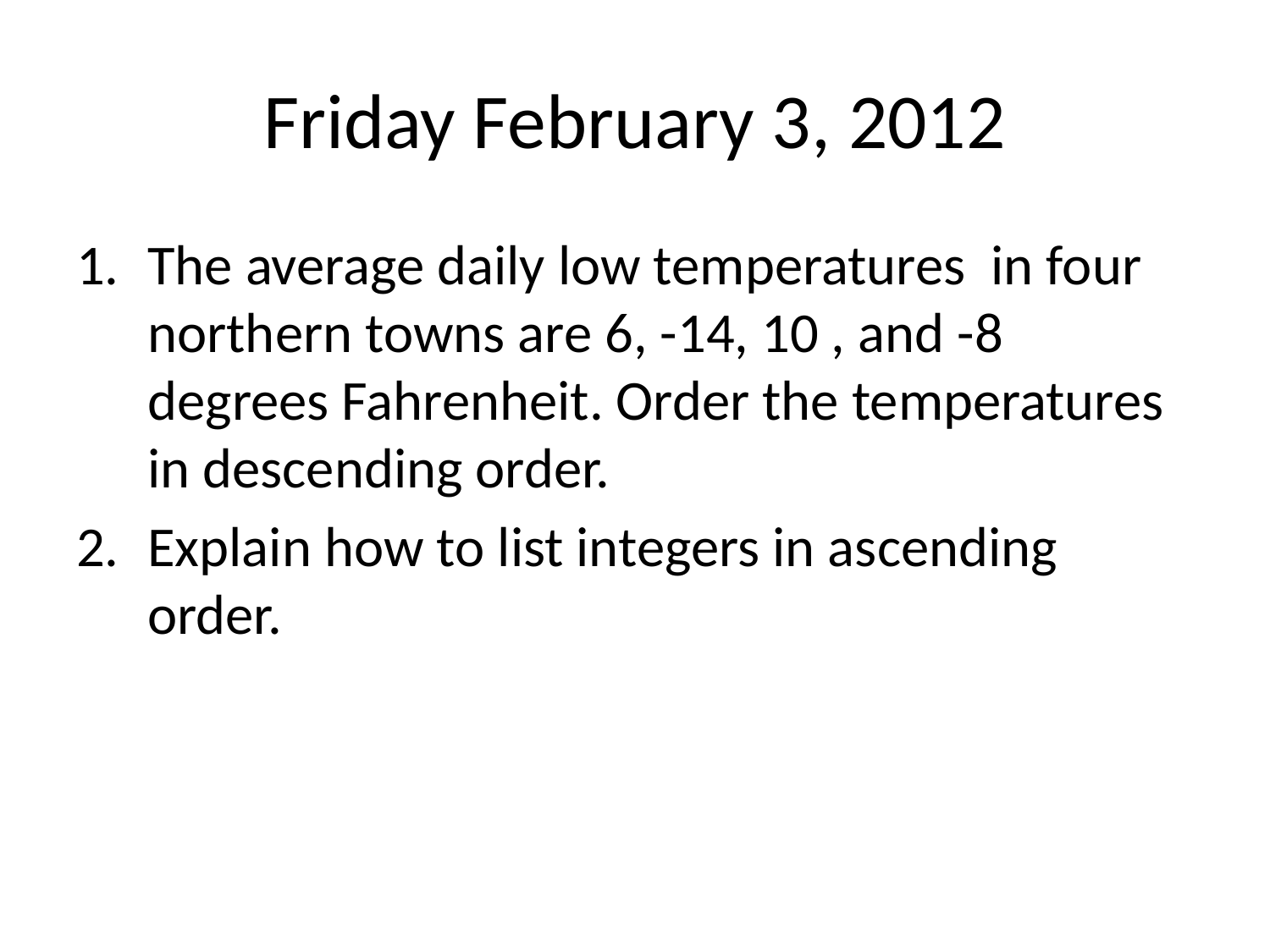

# Friday February 3, 2012
The average daily low temperatures  in four northern towns are 6, -14, 10 , and -8 degrees Fahrenheit. Order the temperatures in descending order.
Explain how to list integers in ascending order.